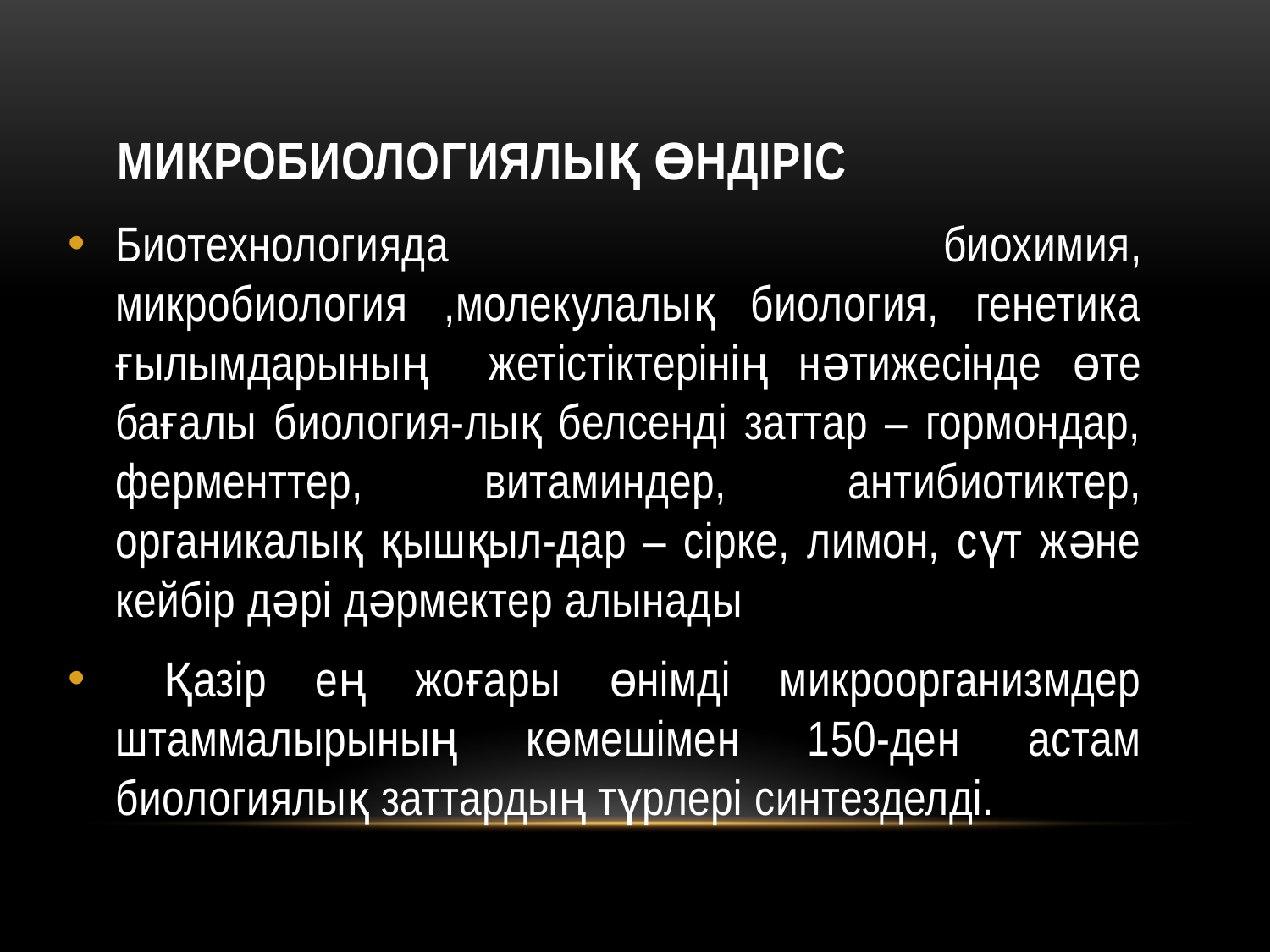

# Микробиологиялық өндіріс
Биотехнологияда биохимия, микробиология ,молекулалық биология, генетика ғылымдарының  жетістіктерінің нәтижесінде өте бағалы биология-лық белсенді заттар – гормондар, ферменттер, витаминдер, антибиотиктер, органикалық қышқыл-дар – сірке, лимон, сүт және кейбір дәрі дәрмектер алынады
 Қазір ең жоғары өнімді микроорганизмдер штаммалырының көмешімен 150-ден астам биологиялық заттардың түрлері синтезделді.